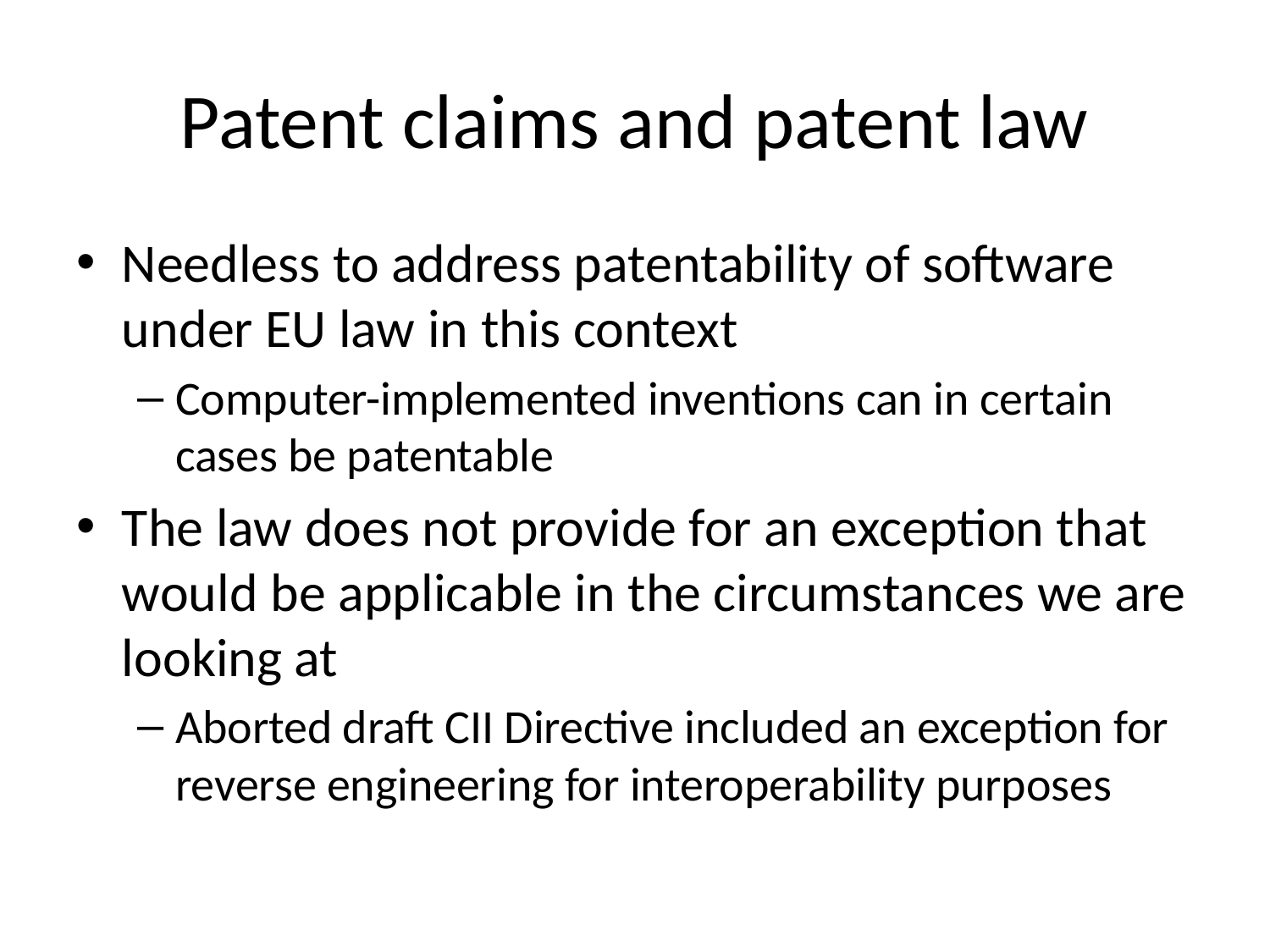

# Patent claims and patent law
Needless to address patentability of software under EU law in this context
Computer-implemented inventions can in certain cases be patentable
The law does not provide for an exception that would be applicable in the circumstances we are looking at
Aborted draft CII Directive included an exception for reverse engineering for interoperability purposes